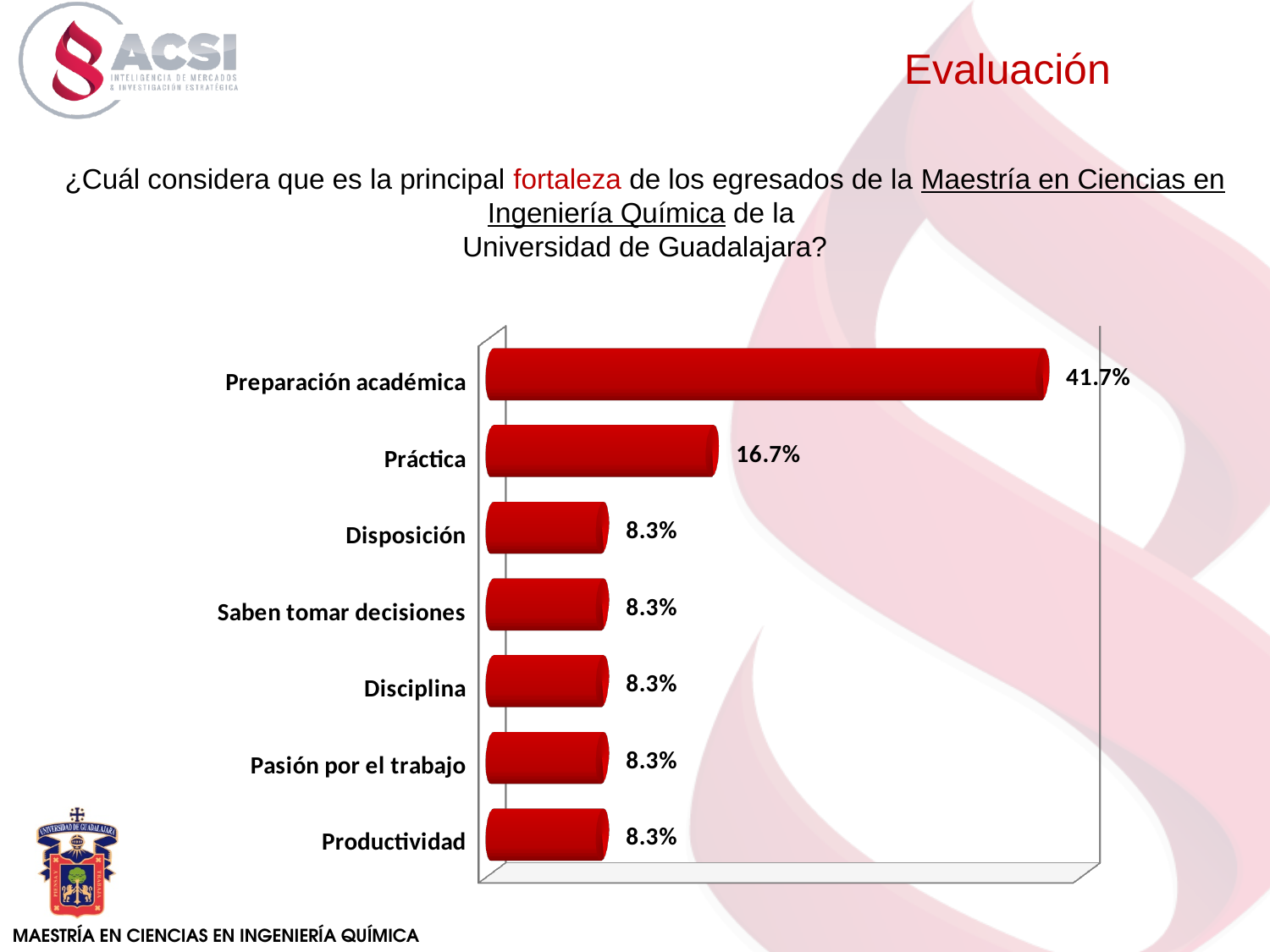

Evaluación
¿Cuál considera que es la principal fortaleza de los egresados de la Maestría en Ciencias en Ingeniería Química de la
Universidad de Guadalajara?

[unsupported chart]